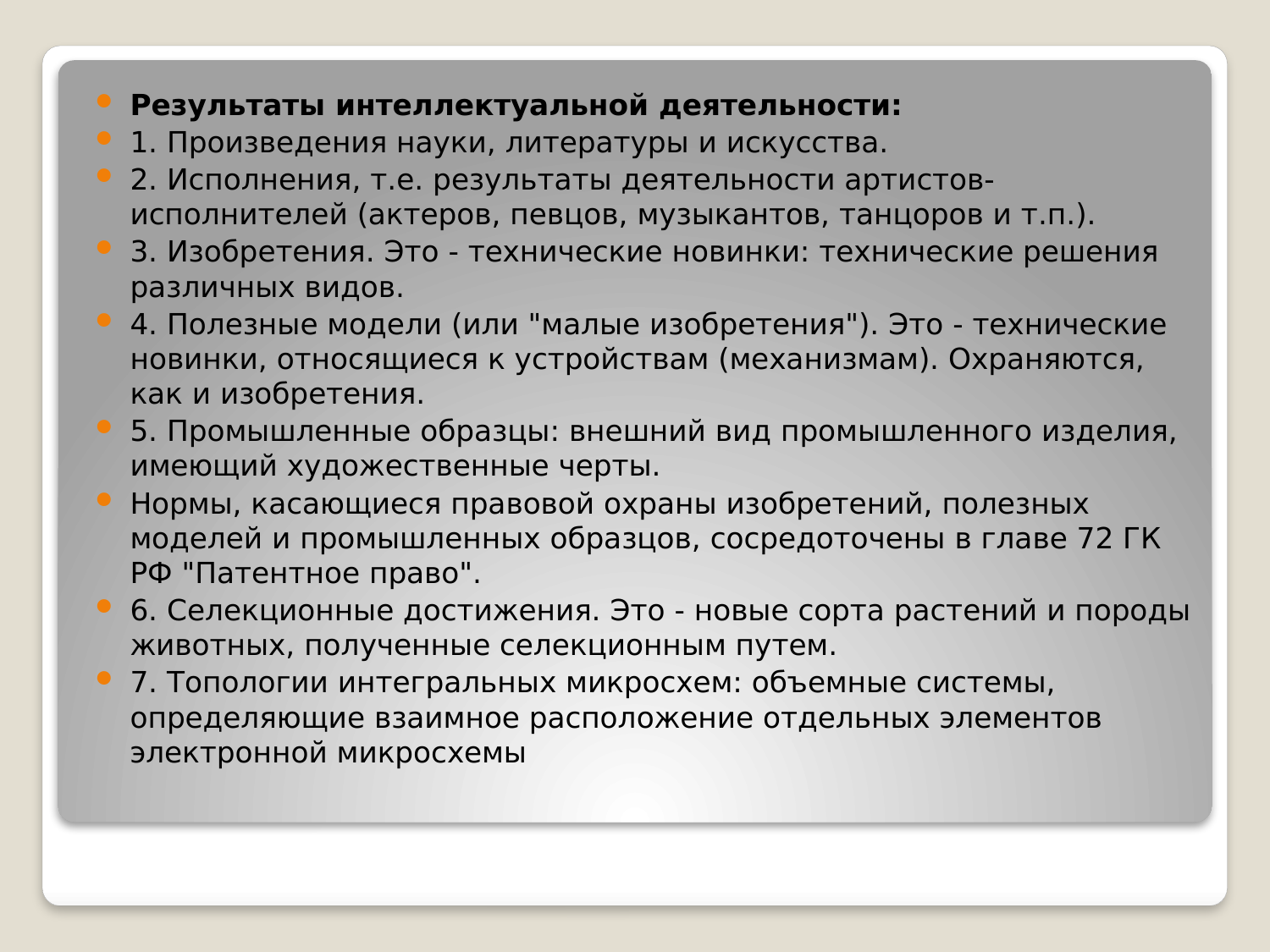

Результаты интеллектуальной деятельности:
1. Произведения науки, литературы и искусства.
2. Исполнения, т.е. результаты деятельности артистов-исполнителей (актеров, певцов, музыкантов, танцоров и т.п.).
3. Изобретения. Это - технические новинки: технические решения различных видов.
4. Полезные модели (или "малые изобретения"). Это - технические новинки, относящиеся к устройствам (механизмам). Охраняются, как и изобретения.
5. Промышленные образцы: внешний вид промышленного изделия, имеющий художественные черты.
Нормы, касающиеся правовой охраны изобретений, полезных моделей и промышленных образцов, сосредоточены в главе 72 ГК РФ "Патентное право".
6. Селекционные достижения. Это - новые сорта растений и породы животных, полученные селекционным путем.
7. Топологии интегральных микросхем: объемные системы, определяющие взаимное расположение отдельных элементов электронной микросхемы

#